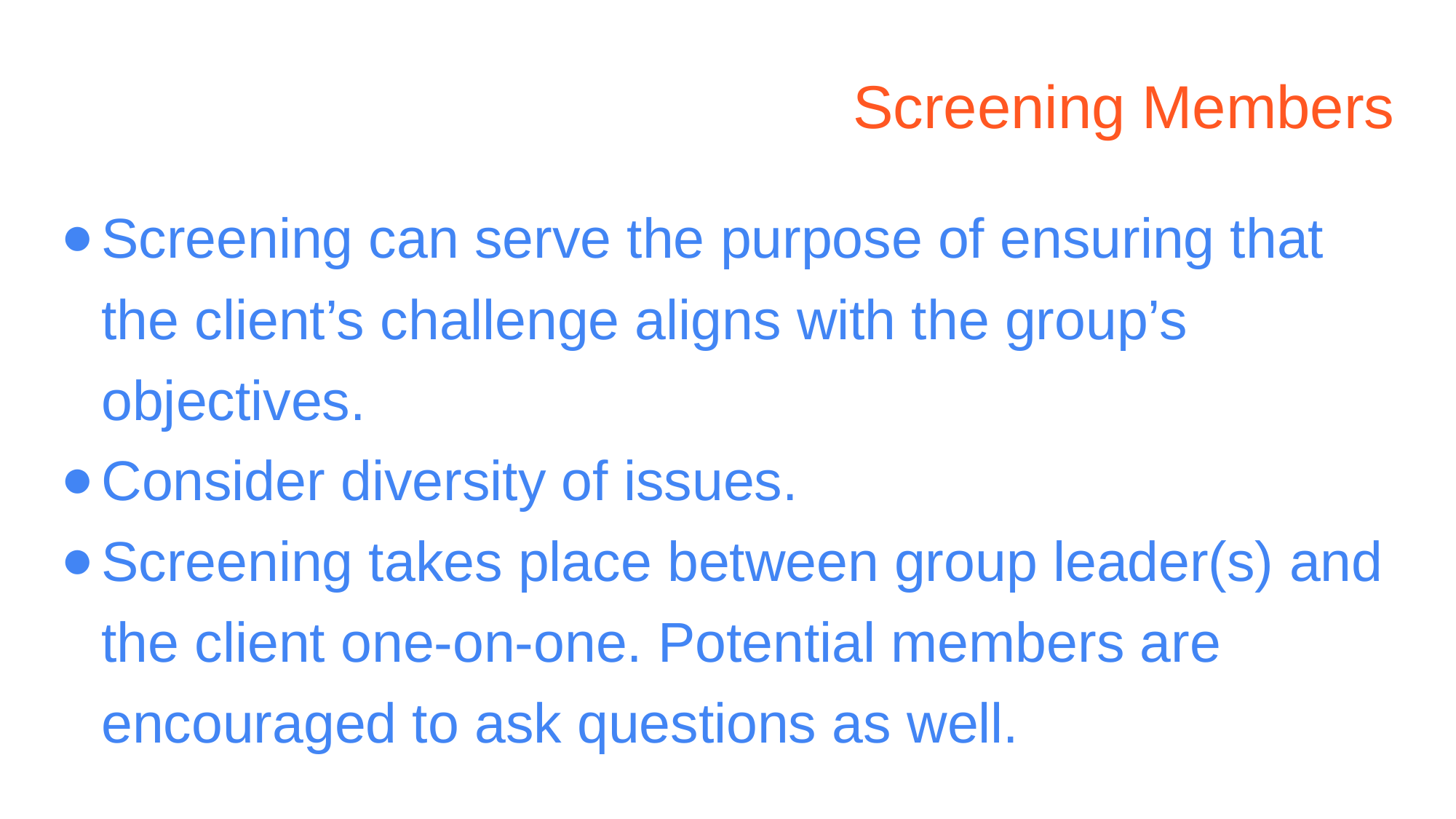

# Screening Members
Screening can serve the purpose of ensuring that the client’s challenge aligns with the group’s objectives.
Consider diversity of issues.
Screening takes place between group leader(s) and the client one-on-one. Potential members are encouraged to ask questions as well.